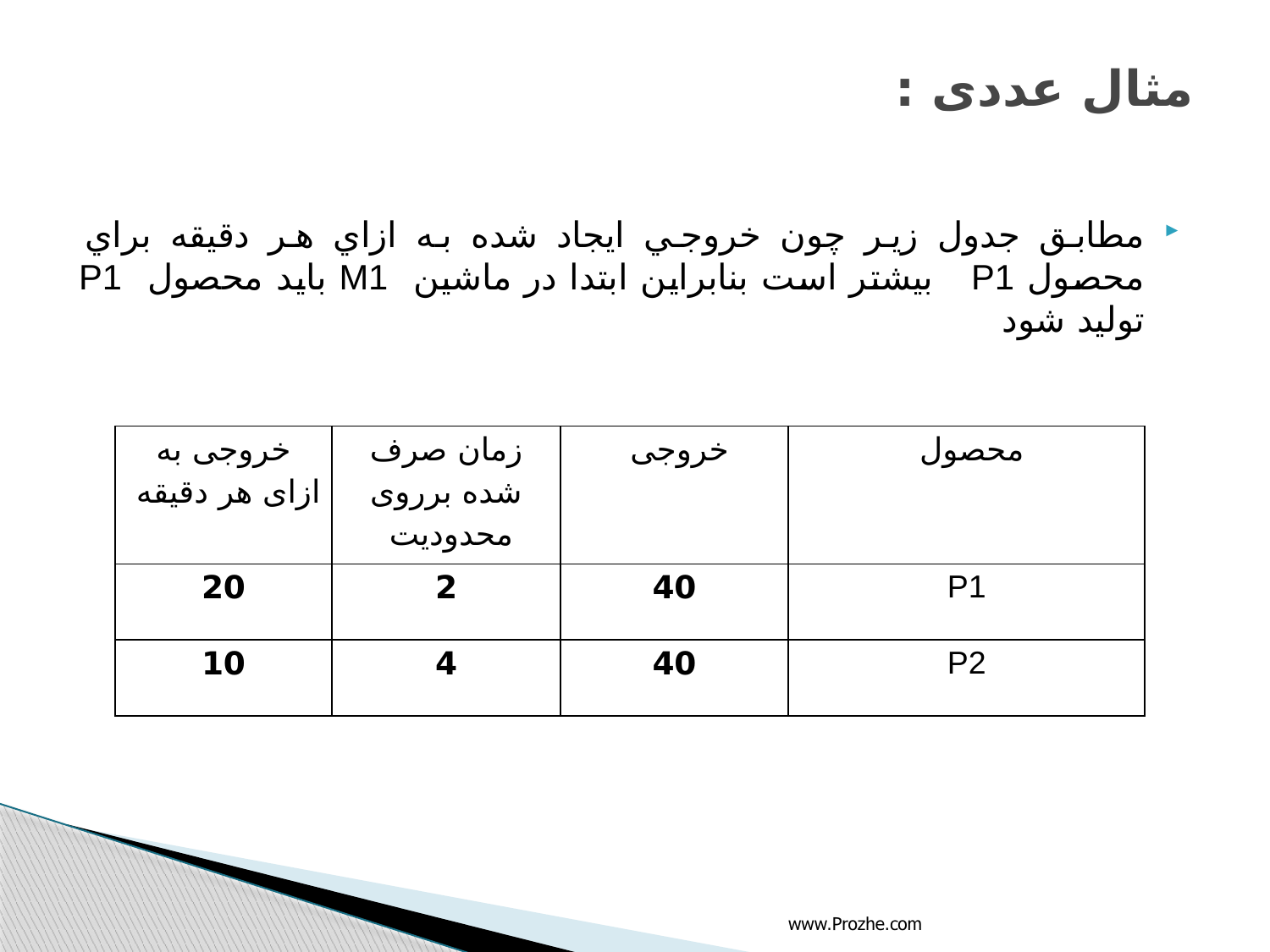

# مثال عددی :
مطابق جدول زير چون خروجي ايجاد شده به ازاي هر دقيقه براي محصول P1   بيشتر است بنابراين ابتدا در ماشين  M1 بايد محصول  P1 توليد شود

| خروجی به ازای هر دقیقه | زمان صرف شده برروی محدودیت | خروجی | محصول |
| --- | --- | --- | --- |
| 20 | 2 | 40 | P1 |
| 10 | 4 | 40 | P2 |
www.Prozhe.com